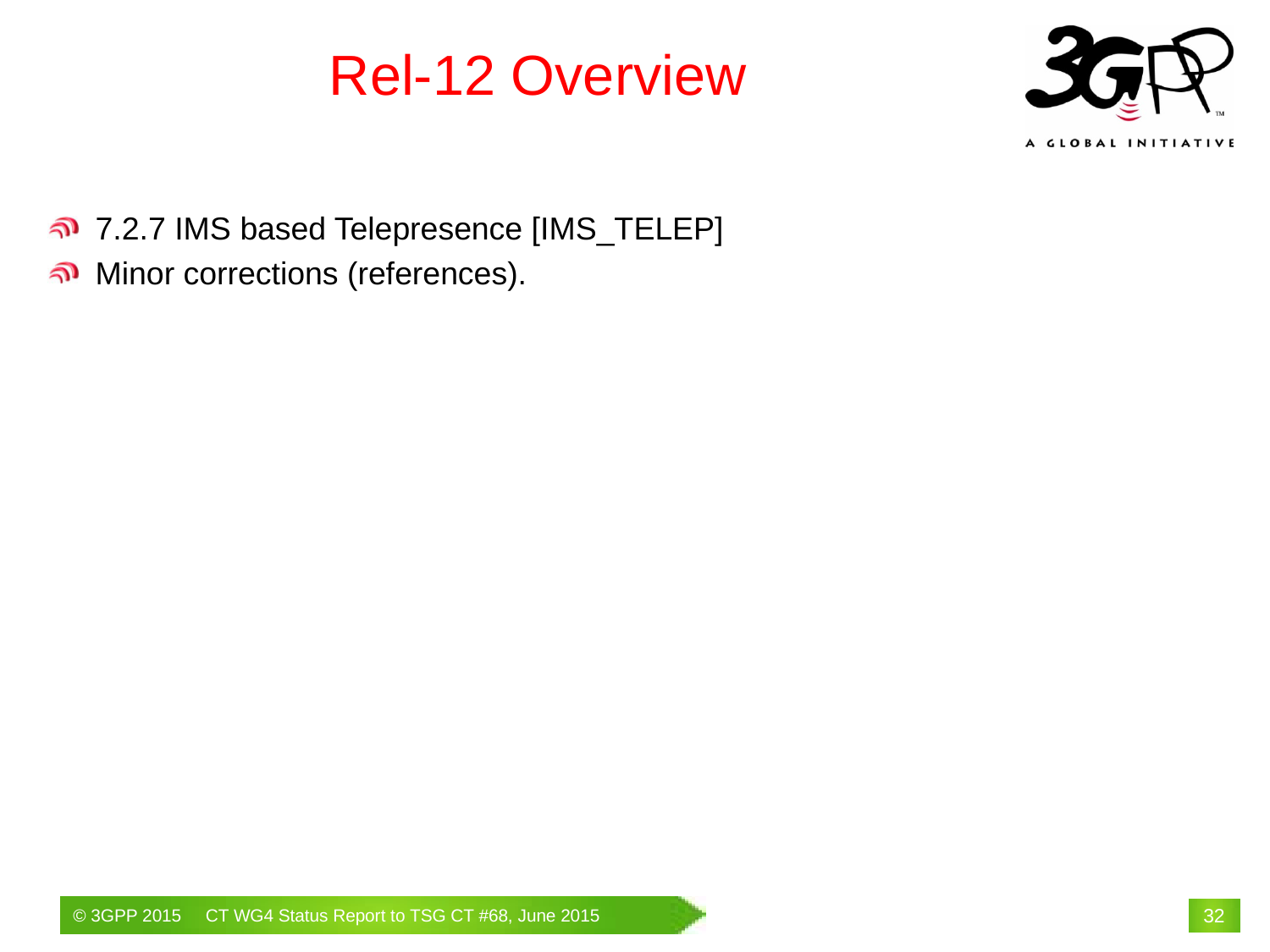

# Rel-12 Overview
7.2.7 IMS based Telepresence [IMS_TELEP]
Minor corrections (references).